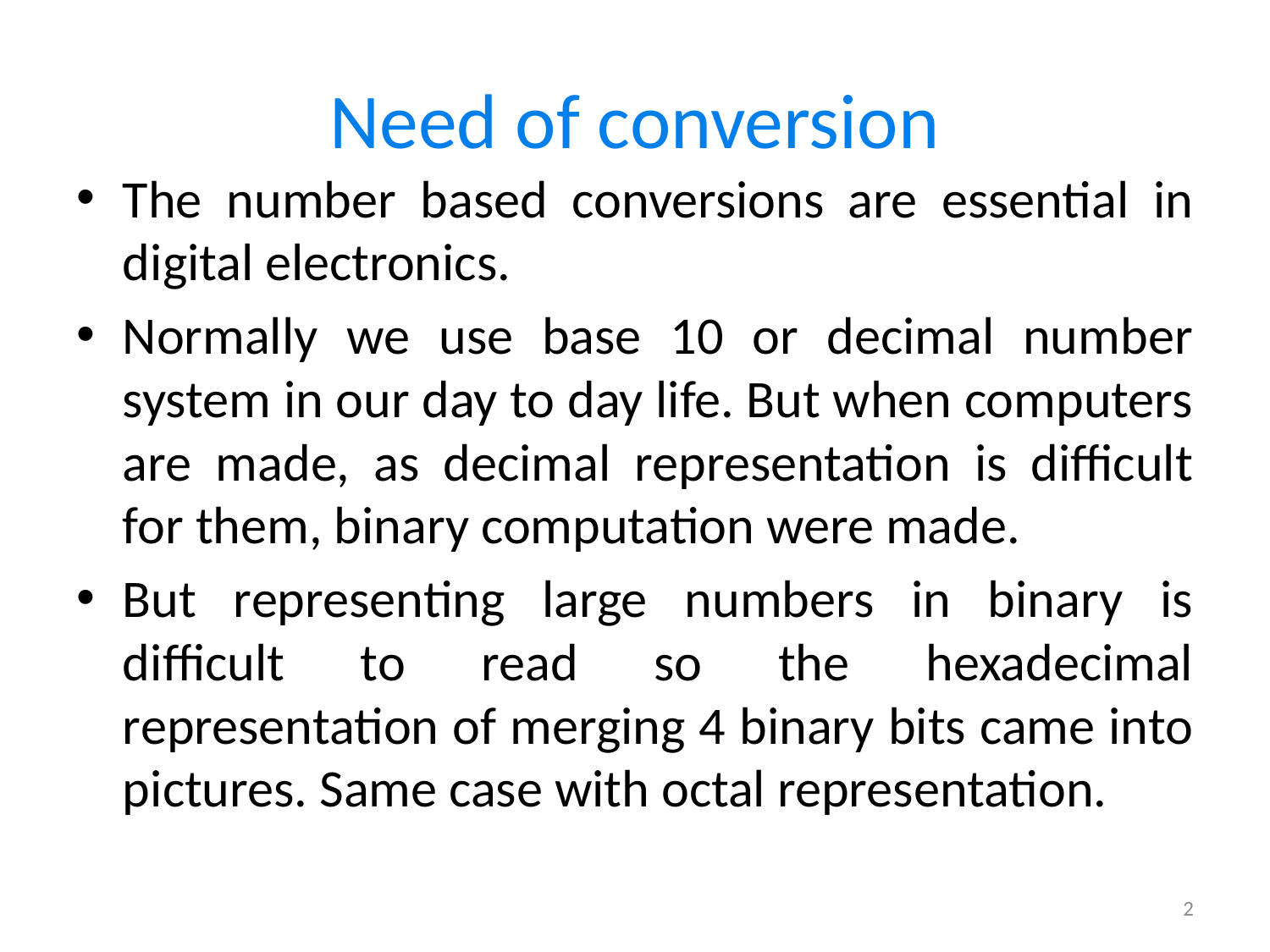

# Need of conversion
The number based conversions are essential in digital electronics.
Normally we use base 10 or decimal number system in our day to day life. But when computers are made, as decimal representation is difficult for them, binary computation were made.
But representing large numbers in binary is difficult to read so the hexadecimal representation of merging 4 binary bits came into pictures. Same case with octal representation.
2